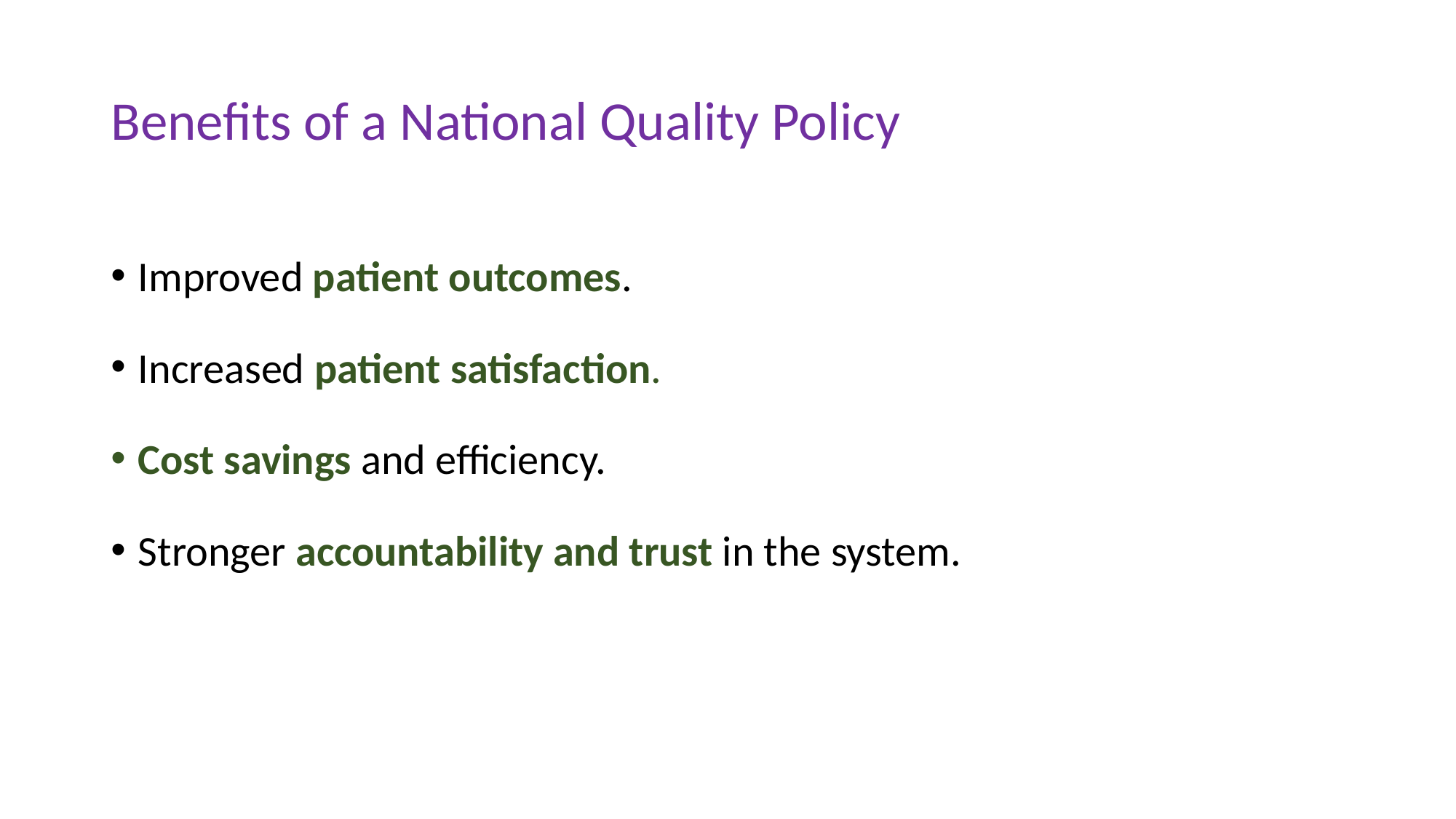

# Benefits of a National Quality Policy
Improved patient outcomes.
Increased patient satisfaction.
Cost savings and efficiency.
Stronger accountability and trust in the system.